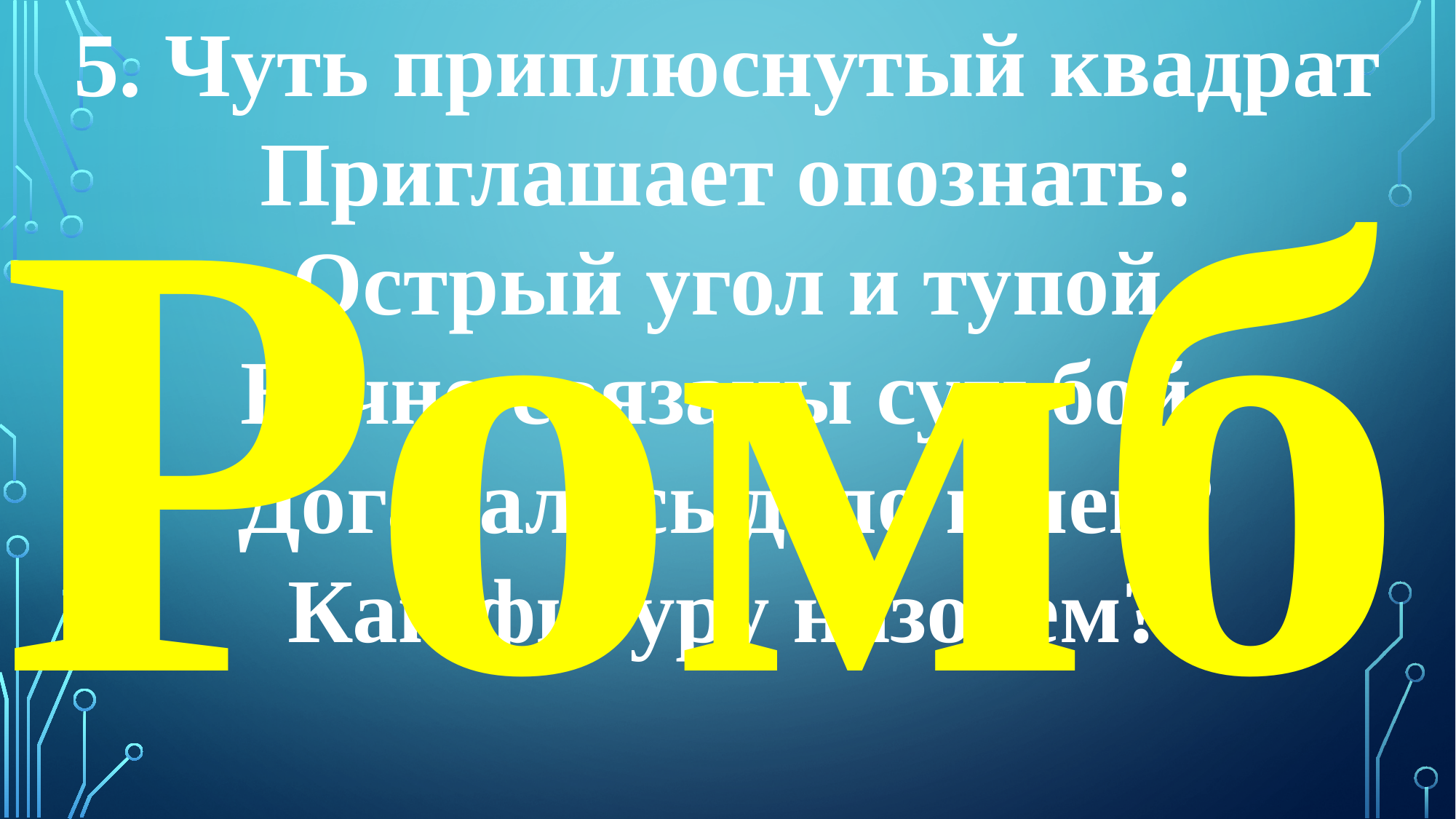

5. Чуть приплюснутый квадрат
Приглашает опознать:
Острый угол и тупой
Вечно связаны судьбой.
Догадались дело в чем?
Как фигуру назовем?
Ромб